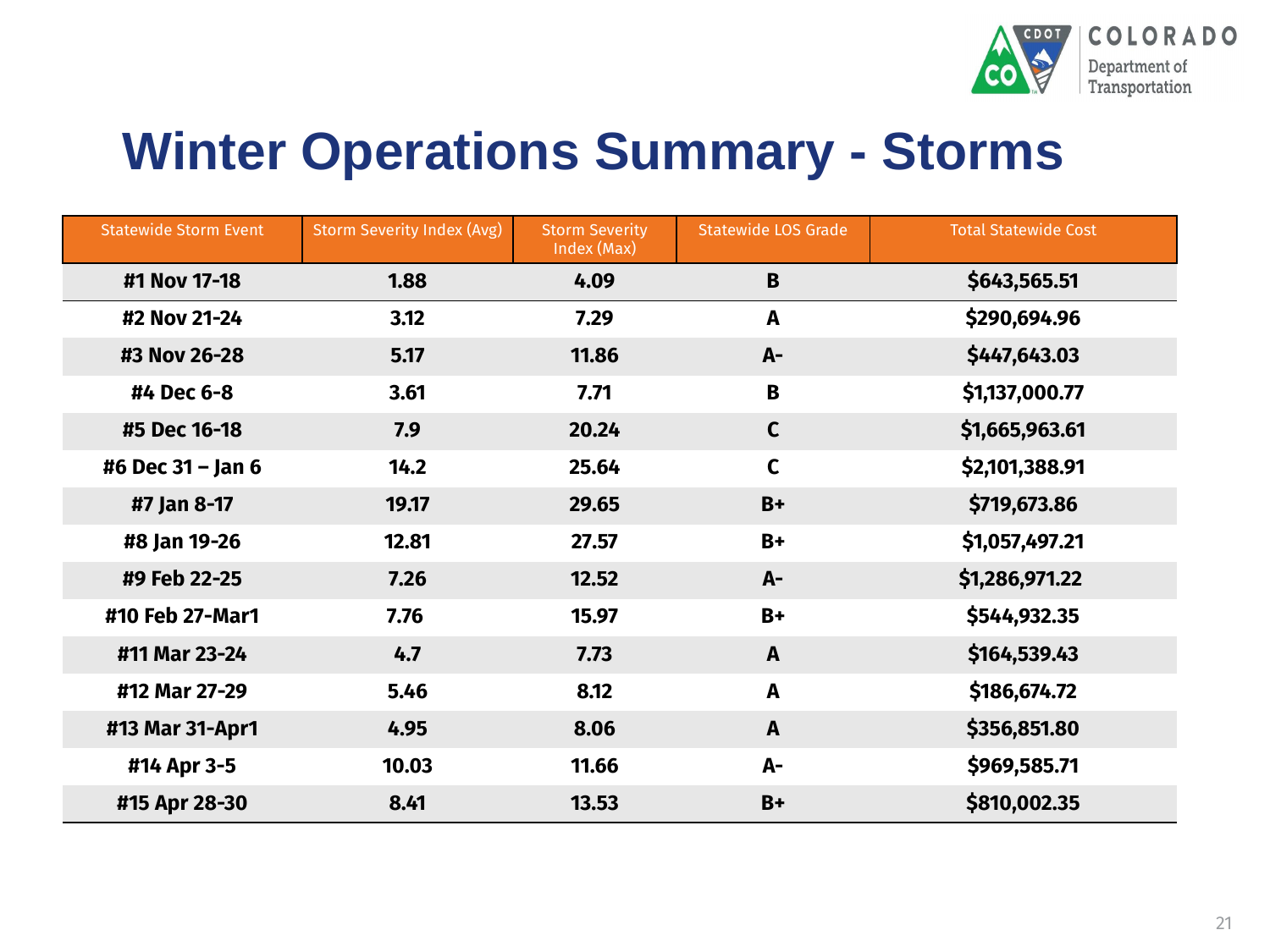

# Winter Operations Summary - Storms
| Statewide Storm Event | Storm Severity Index (Avg) | Storm Severity Index (Max) | Statewide LOS Grade | Total Statewide Cost |
| --- | --- | --- | --- | --- |
| #1 Nov 17-18 | 1.88 | 4.09 | B | $643,565.51 |
| #2 Nov 21-24 | 3.12 | 7.29 | A | $290,694.96 |
| #3 Nov 26-28 | 5.17 | 11.86 | A- | $447,643.03 |
| #4 Dec 6-8 | 3.61 | 7.71 | B | $1,137,000.77 |
| #5 Dec 16-18 | 7.9 | 20.24 | C | $1,665,963.61 |
| #6 Dec 31 – Jan 6 | 14.2 | 25.64 | C | $2,101,388.91 |
| #7 Jan 8-17 | 19.17 | 29.65 | B+ | $719,673.86 |
| #8 Jan 19-26 | 12.81 | 27.57 | B+ | $1,057,497.21 |
| #9 Feb 22-25 | 7.26 | 12.52 | A- | $1,286,971.22 |
| #10 Feb 27-Mar1 | 7.76 | 15.97 | B+ | $544,932.35 |
| #11 Mar 23-24 | 4.7 | 7.73 | A | $164,539.43 |
| #12 Mar 27-29 | 5.46 | 8.12 | A | $186,674.72 |
| #13 Mar 31-Apr1 | 4.95 | 8.06 | A | $356,851.80 |
| #14 Apr 3-5 | 10.03 | 11.66 | A- | $969,585.71 |
| #15 Apr 28-30 | 8.41 | 13.53 | B+ | $810,002.35 |
21